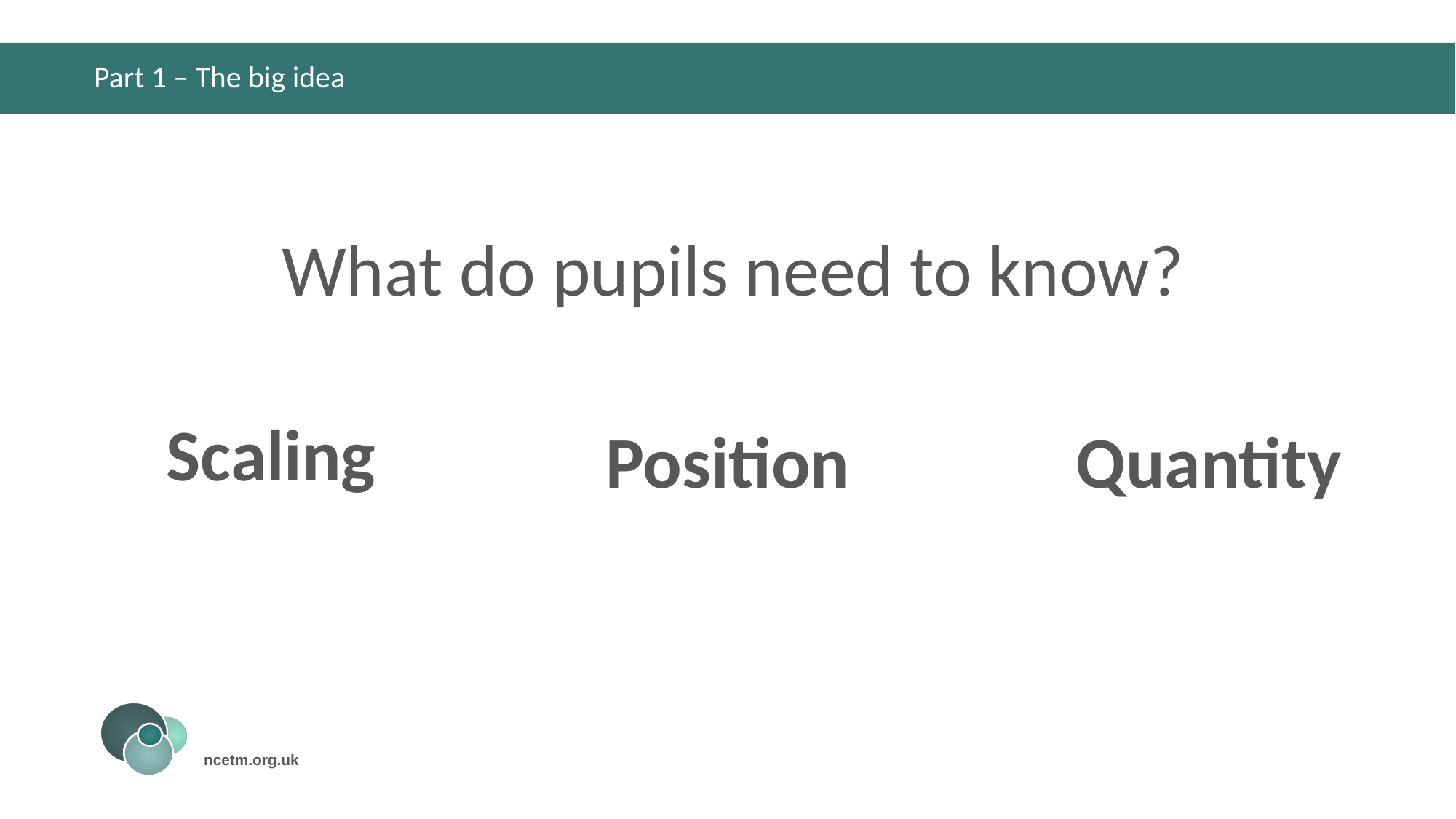

# Part 1 – The big idea
What do pupils need to know?

Scaling
Position
Quantity